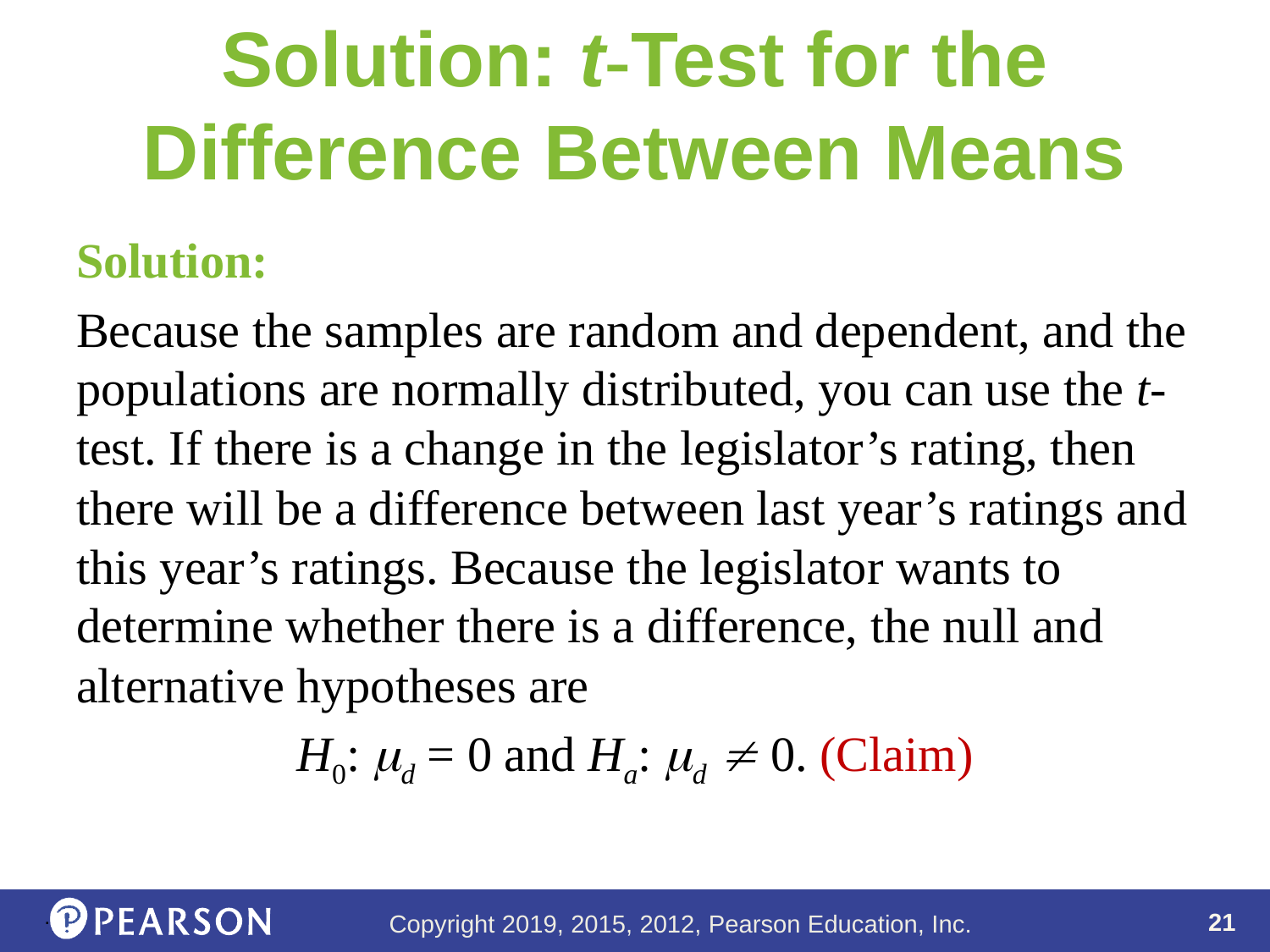

# Solution: t-Test for the Difference Between Means
Solution:
Because the samples are random and dependent, and the populations are normally distributed, you can use the t-test. If there is a change in the legislator’s rating, then there will be a difference between last year’s ratings and this year’s ratings. Because the legislator wants to determine whether there is a difference, the null and alternative hypotheses are
H0: μd = 0 and Ha: μd ≠ 0. (Claim)
.